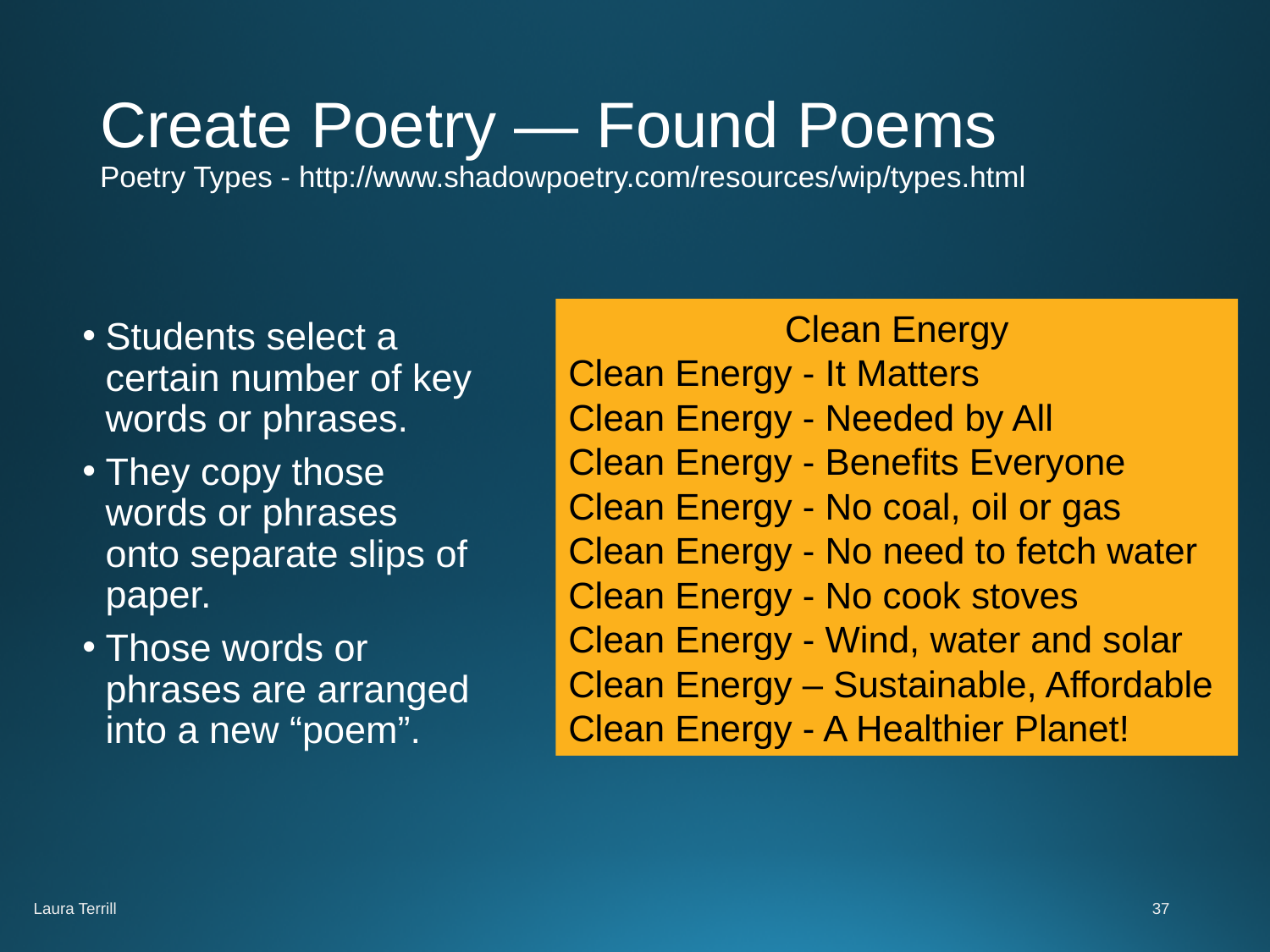

# Create Poetry — Found Poems Poetry Types - http://www.shadowpoetry.com/resources/wip/types.html
Clean Energy
Clean Energy - It Matters
Clean Energy - Needed by All
Clean Energy - Benefits Everyone
Clean Energy - No coal, oil or gas
Clean Energy - No need to fetch water
Clean Energy - No cook stoves
Clean Energy - Wind, water and solar
Clean Energy – Sustainable, Affordable
Clean Energy - A Healthier Planet!
Students select a certain number of key words or phrases.
They copy those words or phrases onto separate slips of paper.
Those words or phrases are arranged into a new “poem”.
Laura Terrill
37